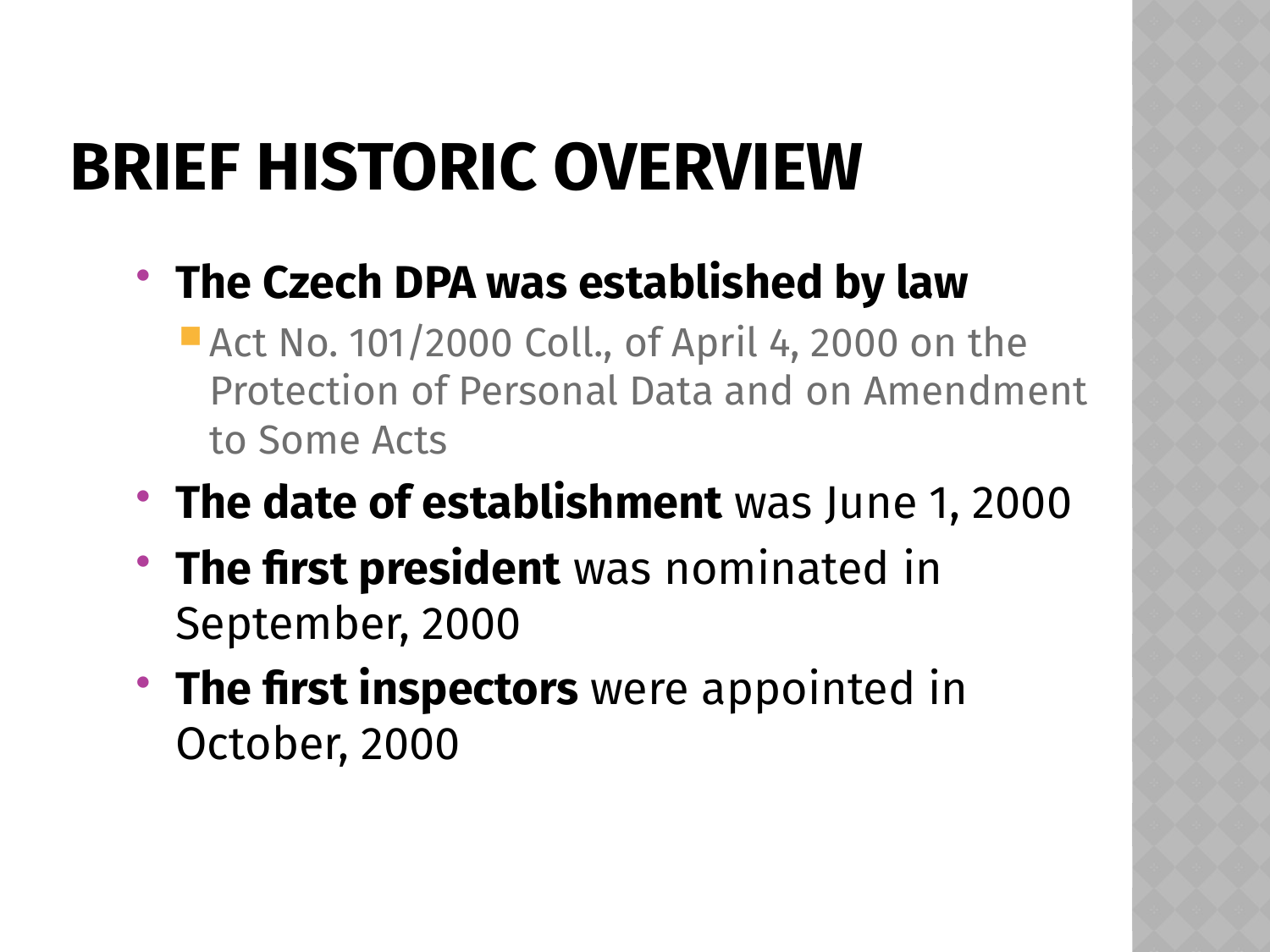

# Brief historic overview
The Czech DPA was established by law
Act No. 101/2000 Coll., of April 4, 2000 on the Protection of Personal Data and on Amendment to Some Acts
The date of establishment was June 1, 2000
The first president was nominated in September, 2000
The first inspectors were appointed in October, 2000